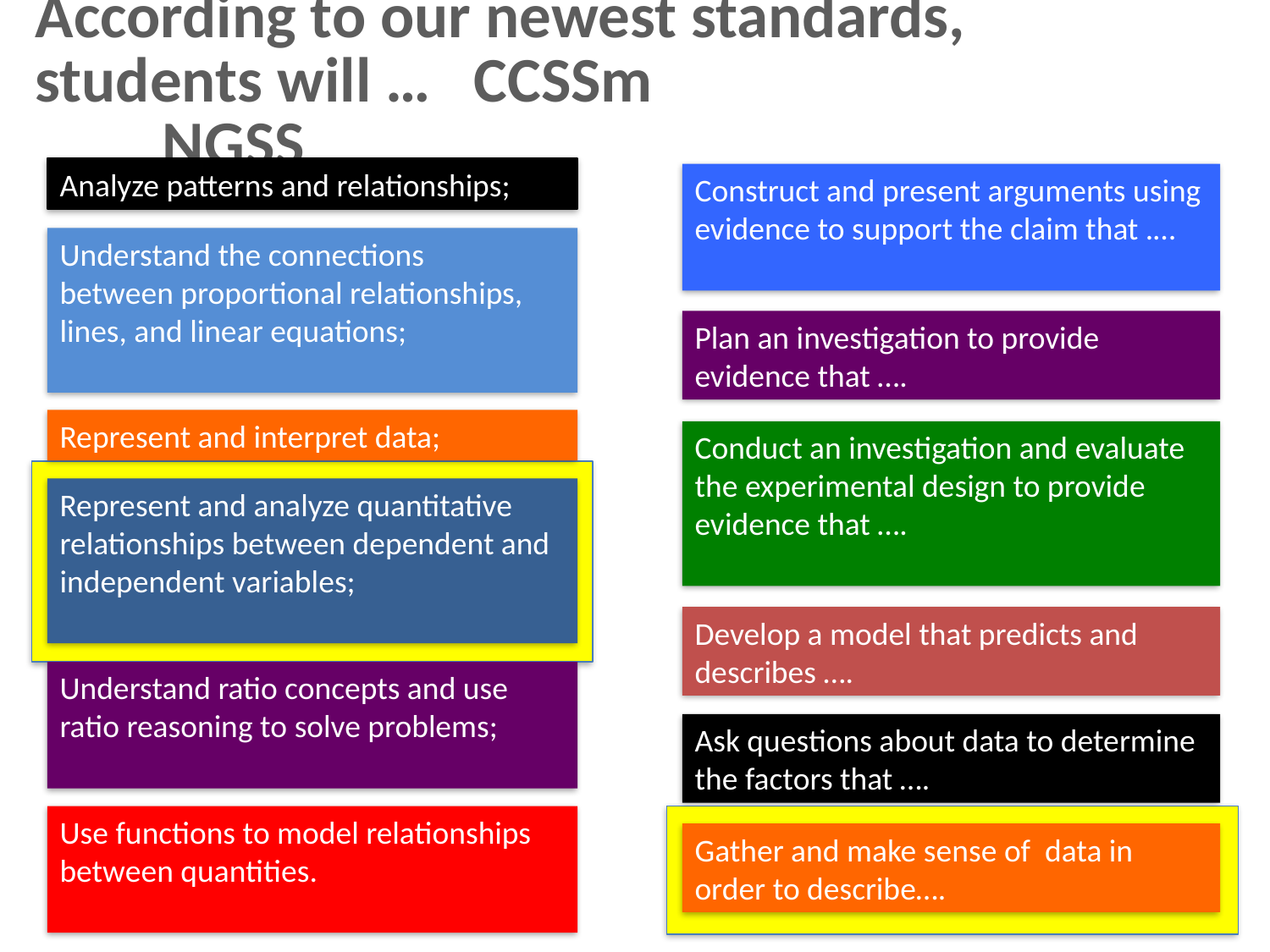

# According to our newest standards, students will …   CCSSm 						NGSS
Analyze patterns and relationships;
Construct and present arguments using evidence to support the claim that .…

Understand the connections
between proportional relationships,
lines, and linear equations;

Plan an investigation to provide evidence that ….
Represent and interpret data;
Conduct an investigation and evaluate the experimental design to provide evidence that ….

Represent and analyze quantitative relationships between dependent and independent variables;

Develop a model that predicts and describes ….
Understand ratio concepts and use
ratio reasoning to solve problems;

Ask questions about data to determine the factors that ….
Use functions to model relationships between quantities.

Gather and make sense of  data in order to describe….